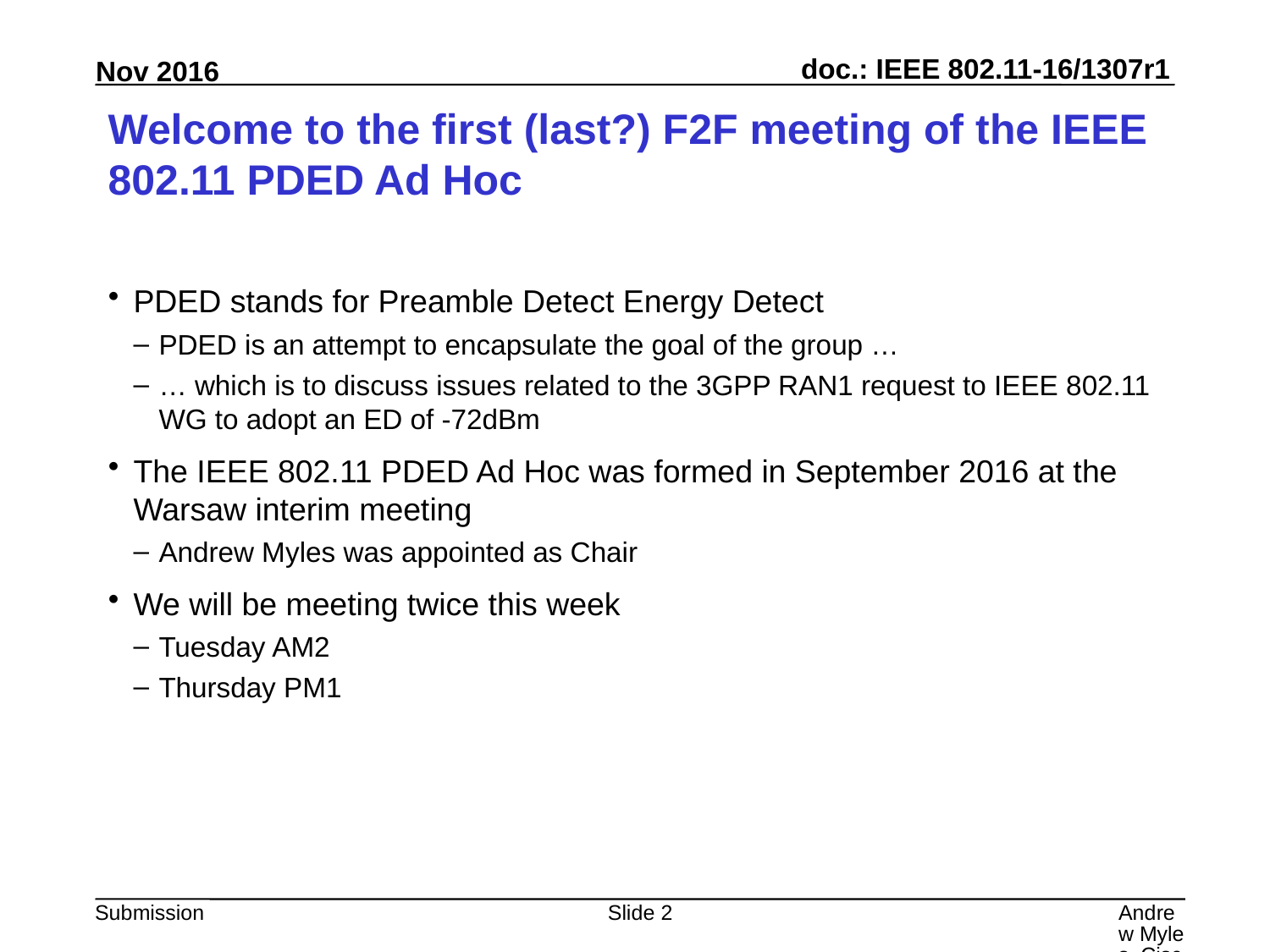

# Welcome to the first (last?) F2F meeting of the IEEE 802.11 PDED Ad Hoc
PDED stands for Preamble Detect Energy Detect
PDED is an attempt to encapsulate the goal of the group …
… which is to discuss issues related to the 3GPP RAN1 request to IEEE 802.11 WG to adopt an ED of -72dBm
The IEEE 802.11 PDED Ad Hoc was formed in September 2016 at the Warsaw interim meeting
Andrew Myles was appointed as Chair
We will be meeting twice this week
Tuesday AM2
Thursday PM1
Slide 2
Andrew Myles, Cisco